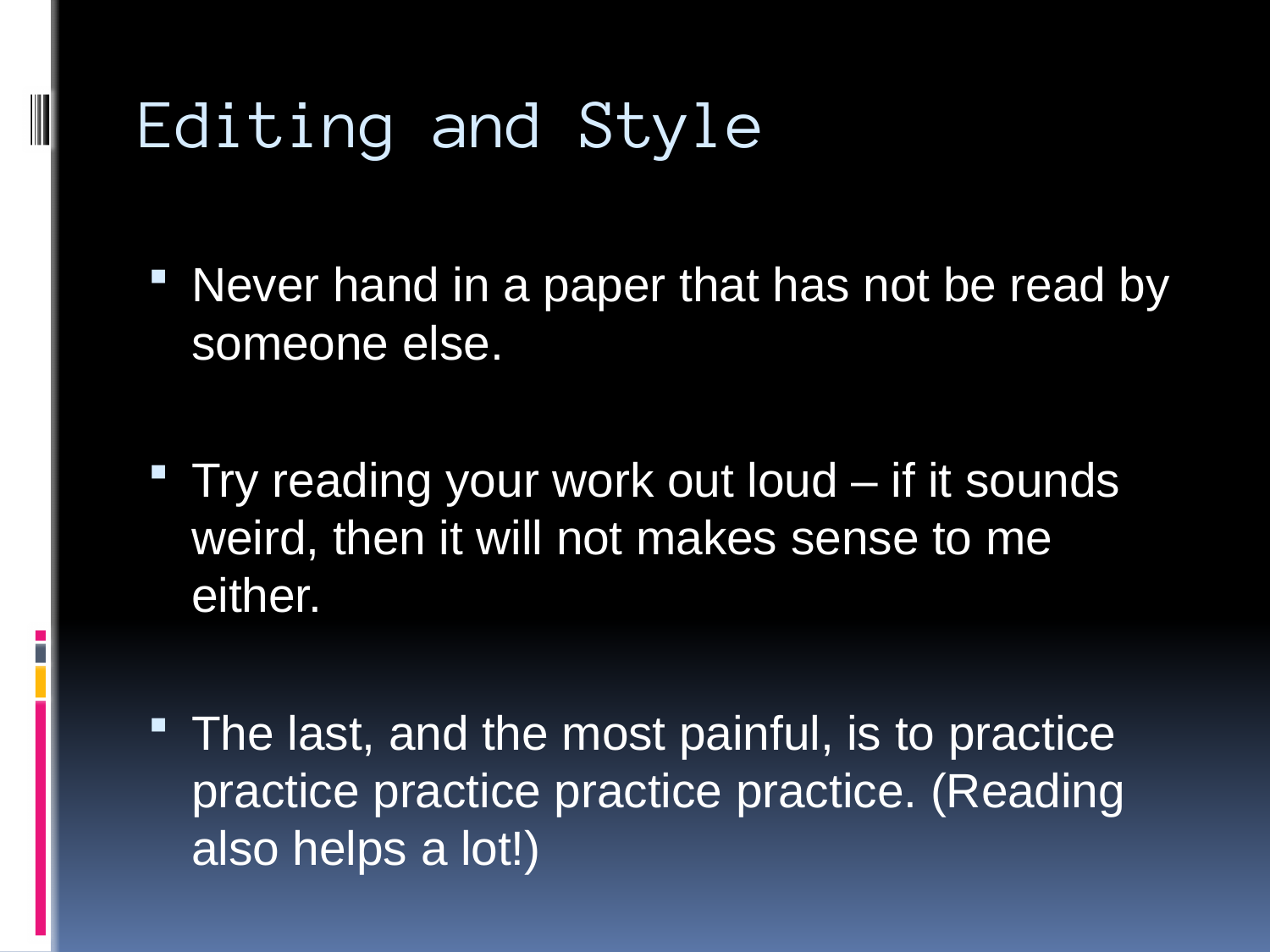

# Editing and Style
Never hand in a paper that has not be read by someone else.

Try reading your work out loud – if it sounds weird, then it will not makes sense to me either.

The last, and the most painful, is to practice practice practice practice practice. (Reading also helps a lot!)